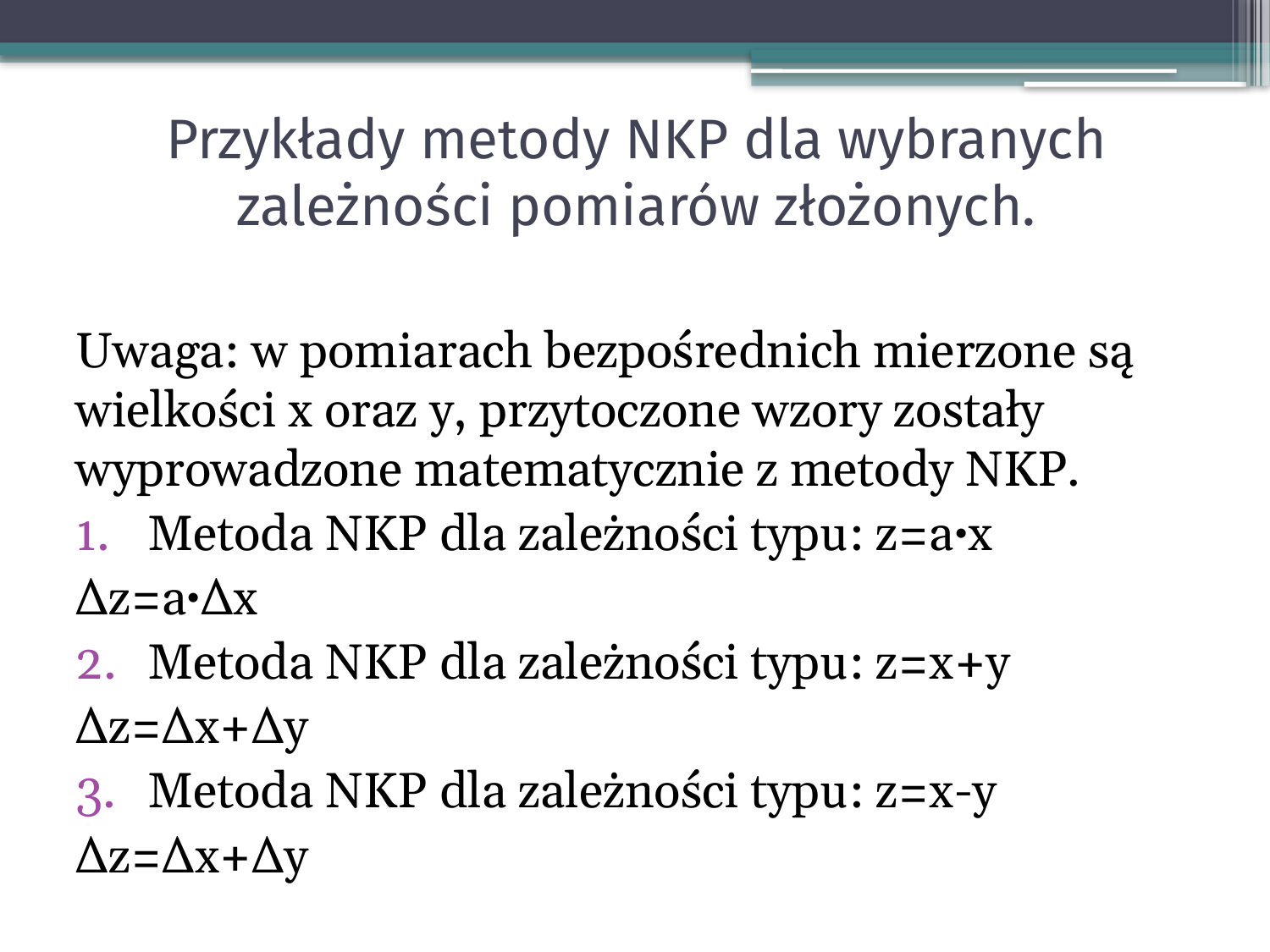

# Przykłady metody NKP dla wybranych zależności pomiarów złożonych.
Uwaga: w pomiarach bezpośrednich mierzone są wielkości x oraz y, przytoczone wzory zostały wyprowadzone matematycznie z metody NKP.
Metoda NKP dla zależności typu: z=a∙x
∆z=a∙∆x
Metoda NKP dla zależności typu: z=x+y
∆z=∆x+∆y
Metoda NKP dla zależności typu: z=x-y
∆z=∆x+∆y